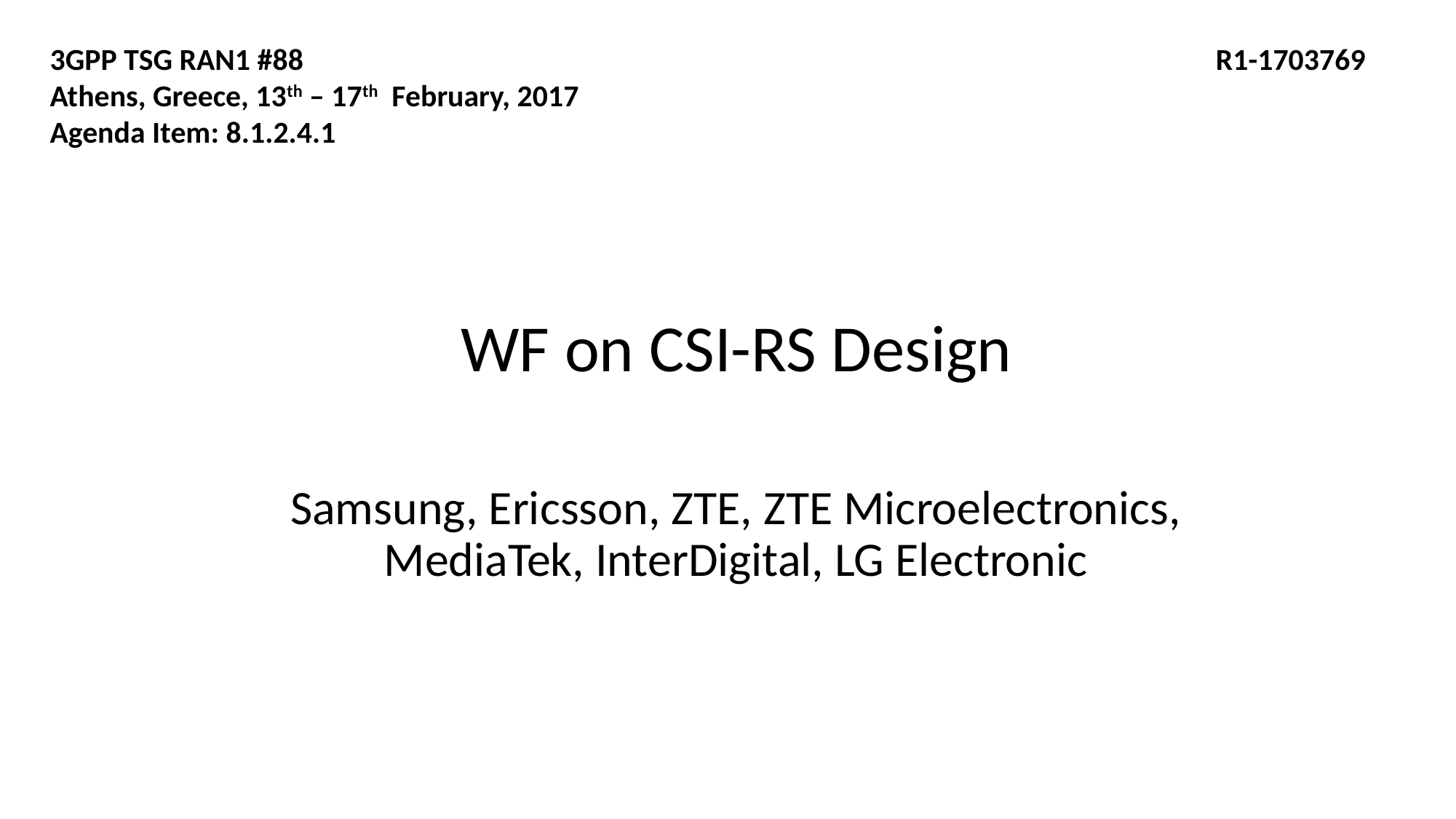

3GPP TSG RAN1 #88	R1-1703769
Athens, Greece, 13th – 17th  February, 2017
Agenda Item: 8.1.2.4.1
# WF on CSI-RS Design Samsung, Ericsson, ZTE, ZTE Microelectronics, MediaTek, InterDigital, LG Electronic